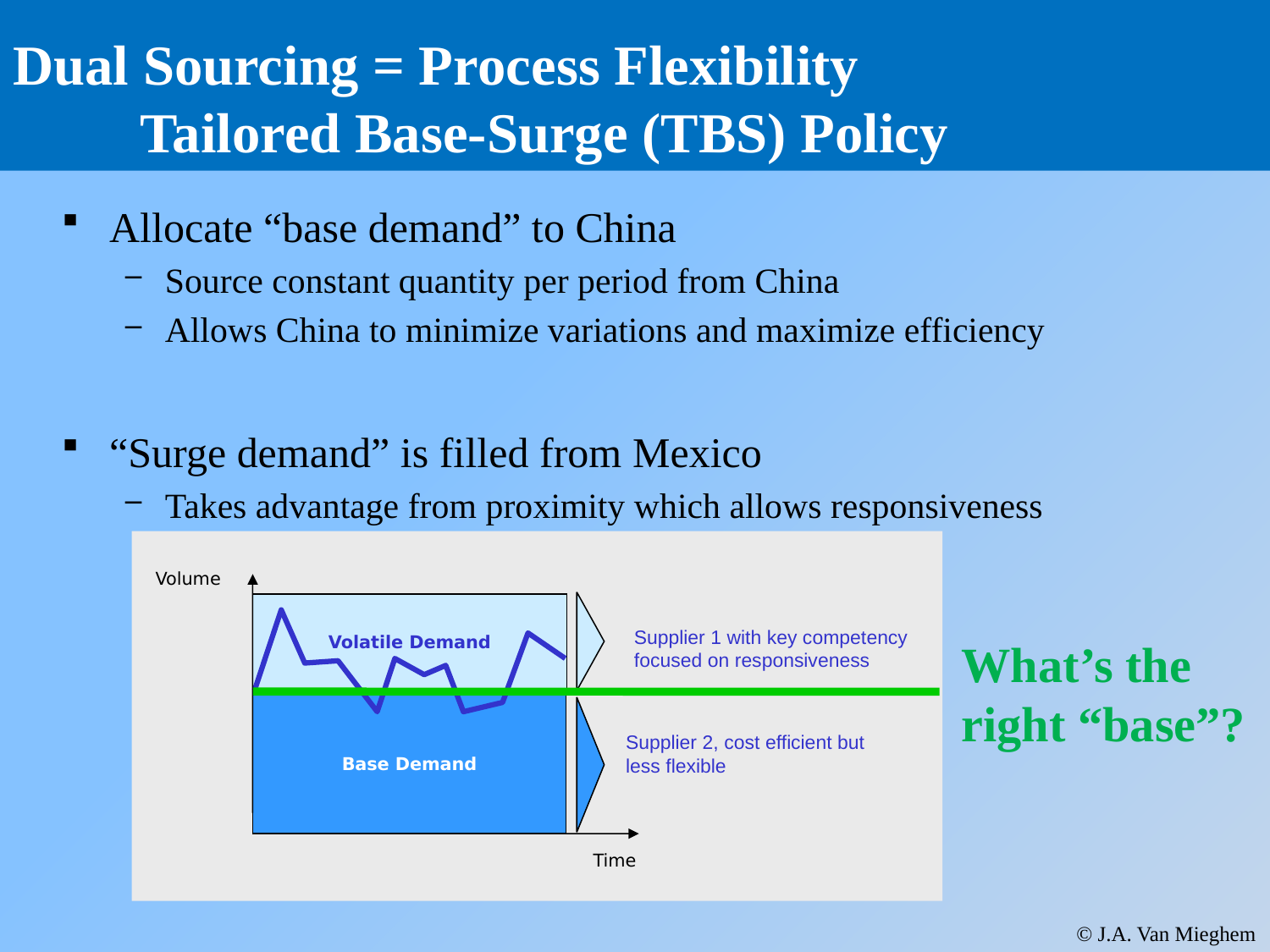

# Dual Sourcing = Process Flexibility Tailored Base-Surge (TBS) Policy
Allocate “base demand” to China
Source constant quantity per period from China
Allows China to minimize variations and maximize efficiency

“Surge demand” is filled from Mexico
Takes advantage from proximity which allows responsiveness

Volume
Volatile Demand

Supplier 1 with key competency
focused on responsiveness

Base Demand

Supplier 2, cost efficient but
less flexible

Source from
Mexico

Time
What’s the
right “base”?